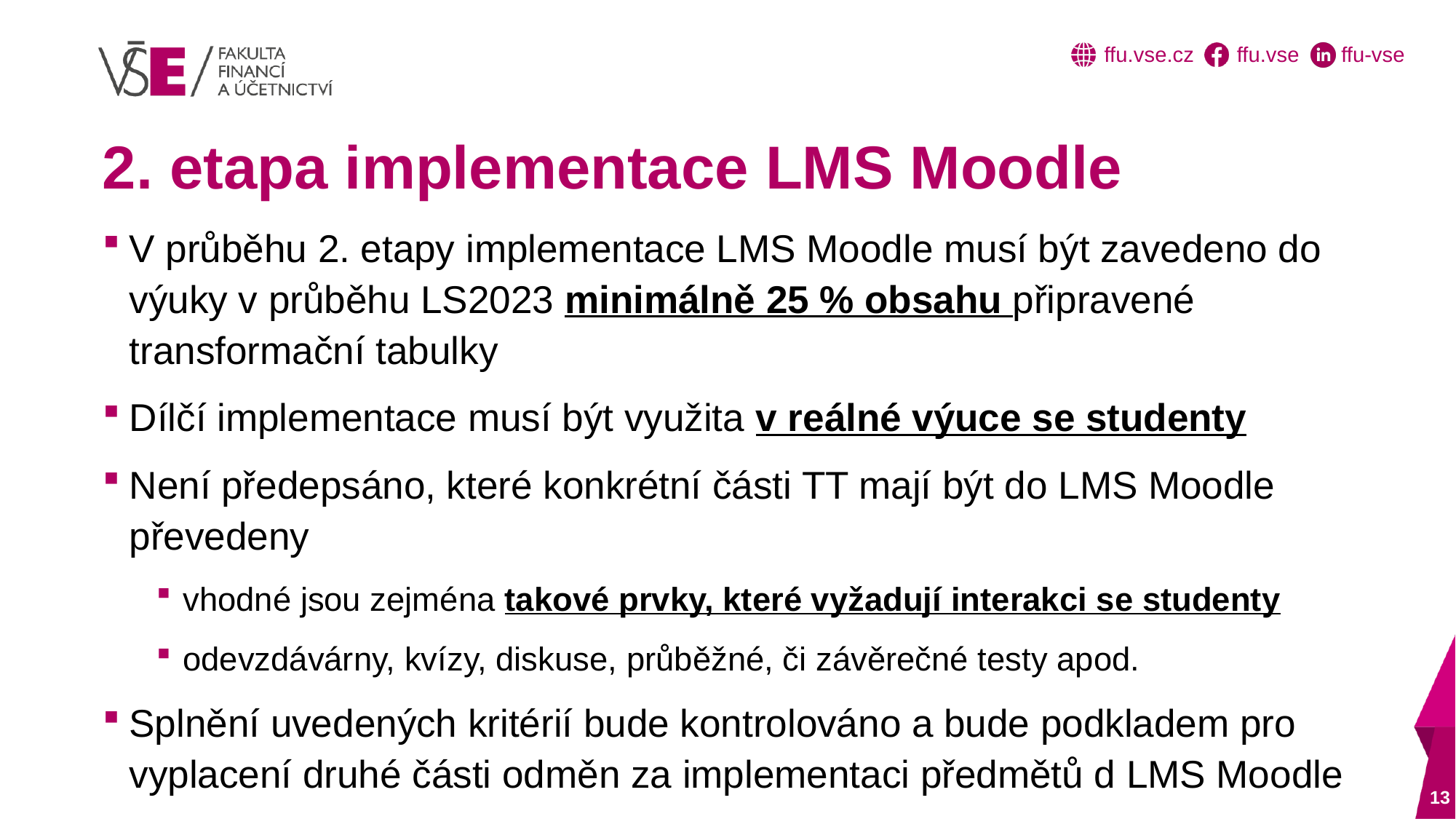

# 2. etapa implementace LMS Moodle
V průběhu 2. etapy implementace LMS Moodle musí být zavedeno do výuky v průběhu LS2023 minimálně 25 % obsahu připravené transformační tabulky
Dílčí implementace musí být využita v reálné výuce se studenty
Není předepsáno, které konkrétní části TT mají být do LMS Moodle převedeny
vhodné jsou zejména takové prvky, které vyžadují interakci se studenty
odevzdávárny, kvízy, diskuse, průběžné, či závěrečné testy apod.
Splnění uvedených kritérií bude kontrolováno a bude podkladem pro vyplacení druhé části odměn za implementaci předmětů d LMS Moodle